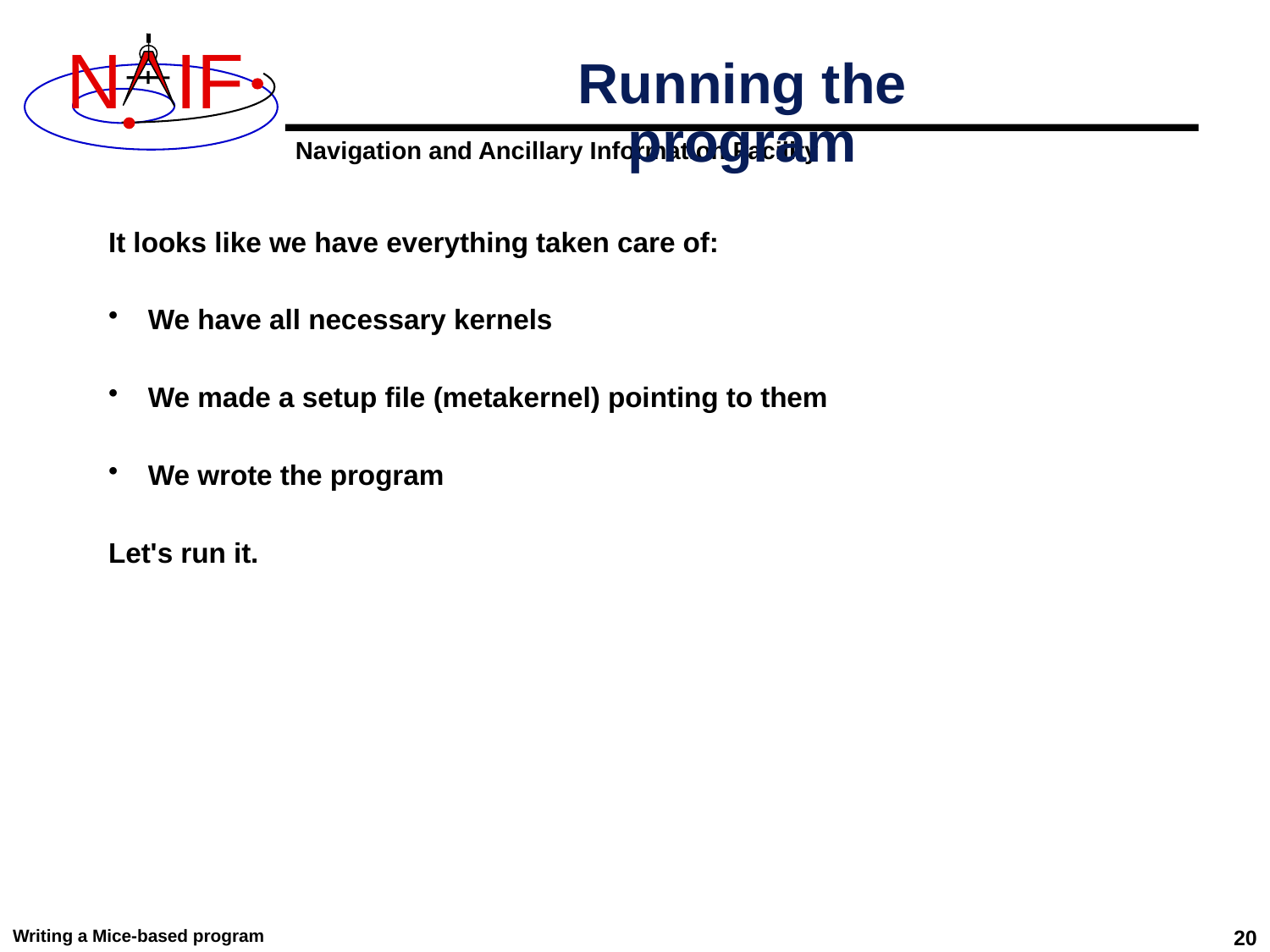

# Running the program
It looks like we have everything taken care of:

We have all necessary kernels

We made a setup file (metakernel) pointing to them

We wrote the program

Let's run it.
Writing a Mice-based program
20